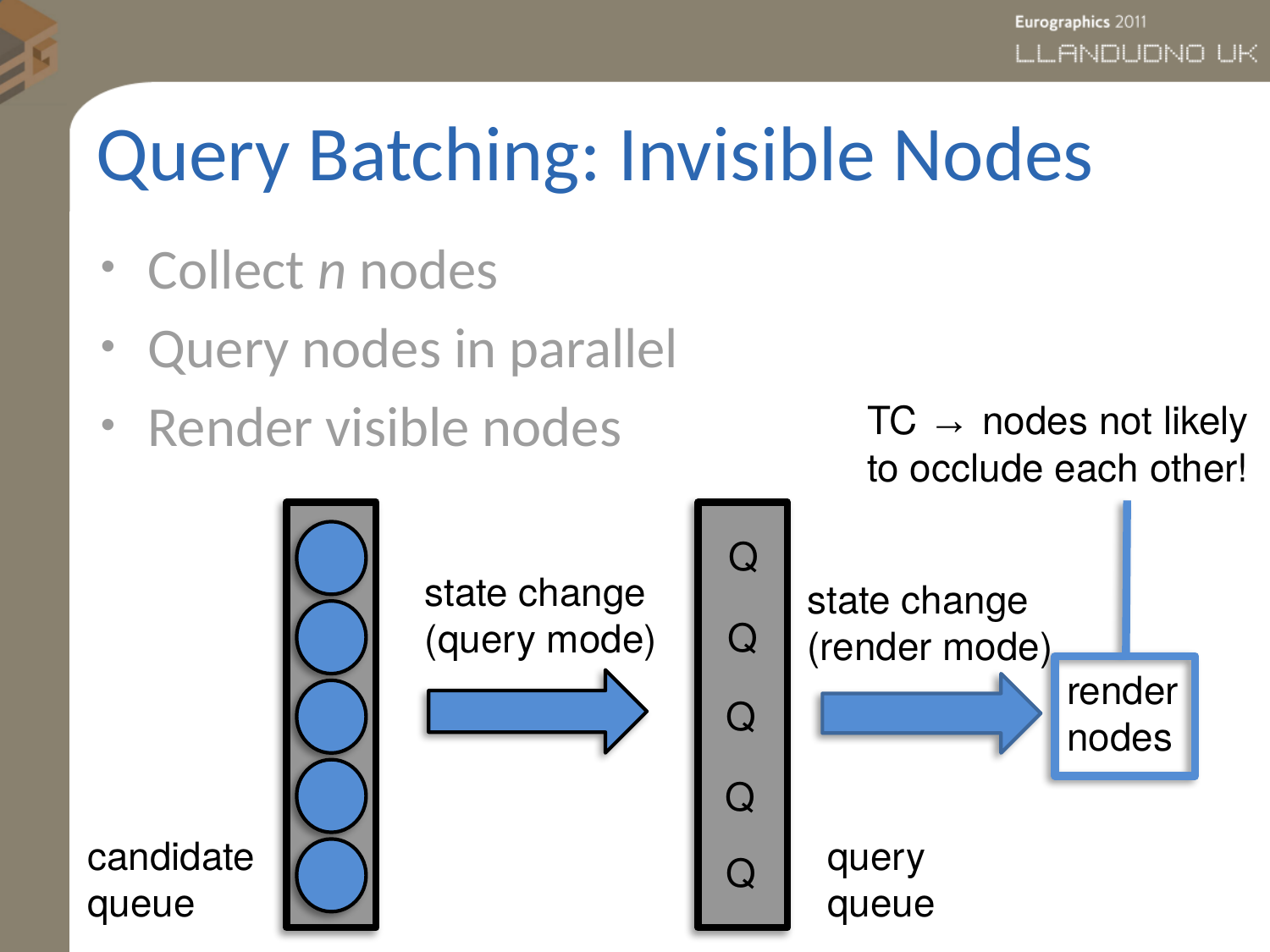

# Query Batching: Invisible Nodes
Collect n nodes
Query nodes in parallel
Render visible nodes

TC → nodes not likely
to occlude each other!

Q
state change
(query mode)
state change
(render mode)

Q

render
nodes

Q

Q
candidate
queue
query
queue

Q